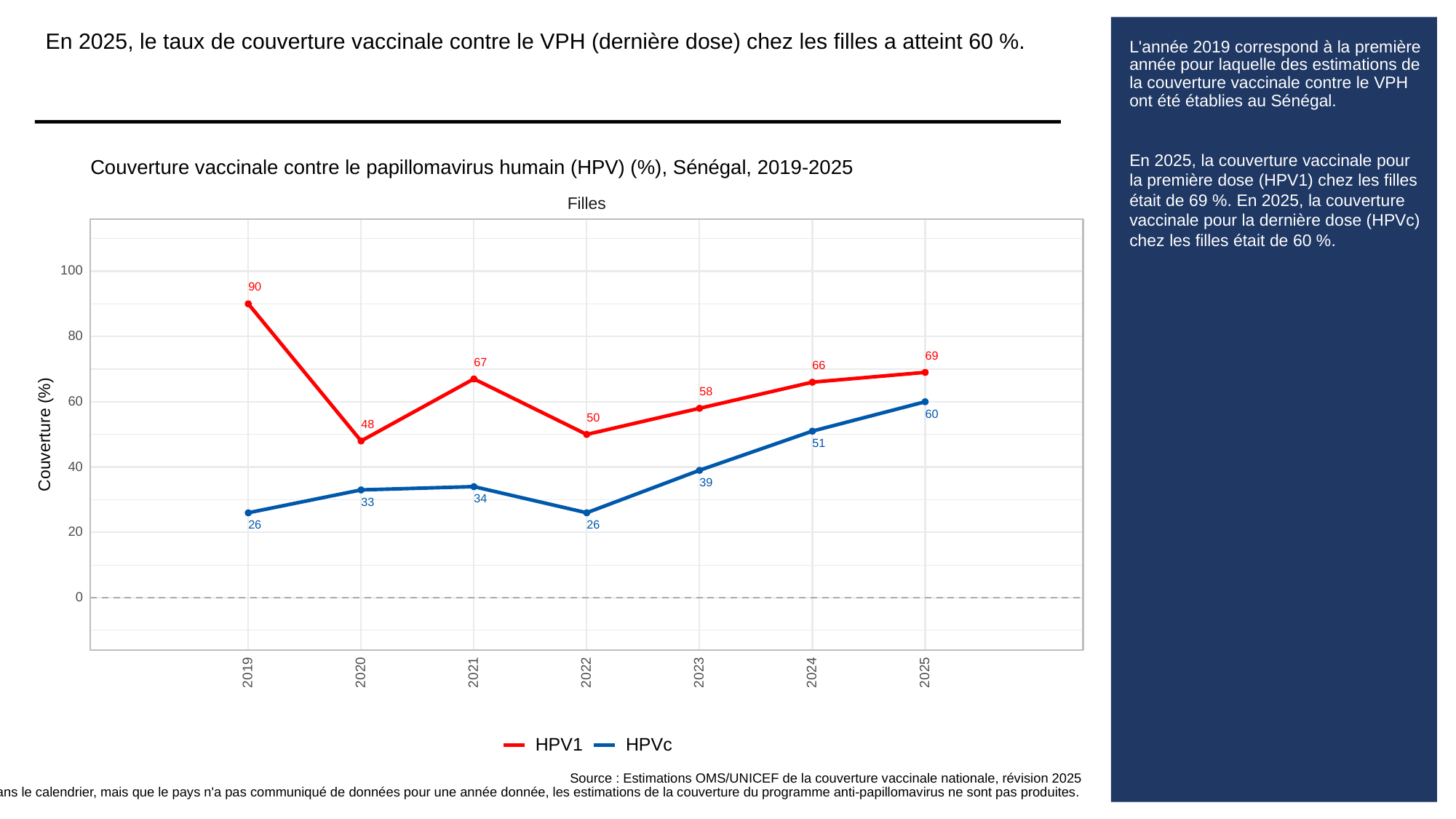

En 2025, le taux de couverture vaccinale contre le VPH (dernière dose) chez les filles a atteint 60 %.
# L'année 2019 correspond à la première année pour laquelle des estimations de la couverture vaccinale contre le VPH ont été établies au Sénégal.

En 2025, la couverture vaccinale pour la première dose (HPV1) chez les filles était de 69 %. En 2025, la couverture vaccinale pour la dernière dose (HPVc) chez les filles était de 60 %.

Couverture vaccinale contre le papillomavirus humain (HPV) (%), Sénégal, 2019-2025
Filles

100

90

80

69
67
66

58
60

60
50
48
Couverture (%)

51
40

39

34
33

26
26
20

0

2023
2019
2020
2021
2022
2024
2025
HPVc
HPV1

Source : Estimations OMS/UNICEF de la couverture vaccinale nationale, révision 2025
Pour certains pays, si le vaccin anti-papillomavirus figure dans le calendrier, mais que le pays n'a pas communiqué de données pour une année donnée, les estimations de la couverture du programme anti-papillomavirus ne sont pas produites.